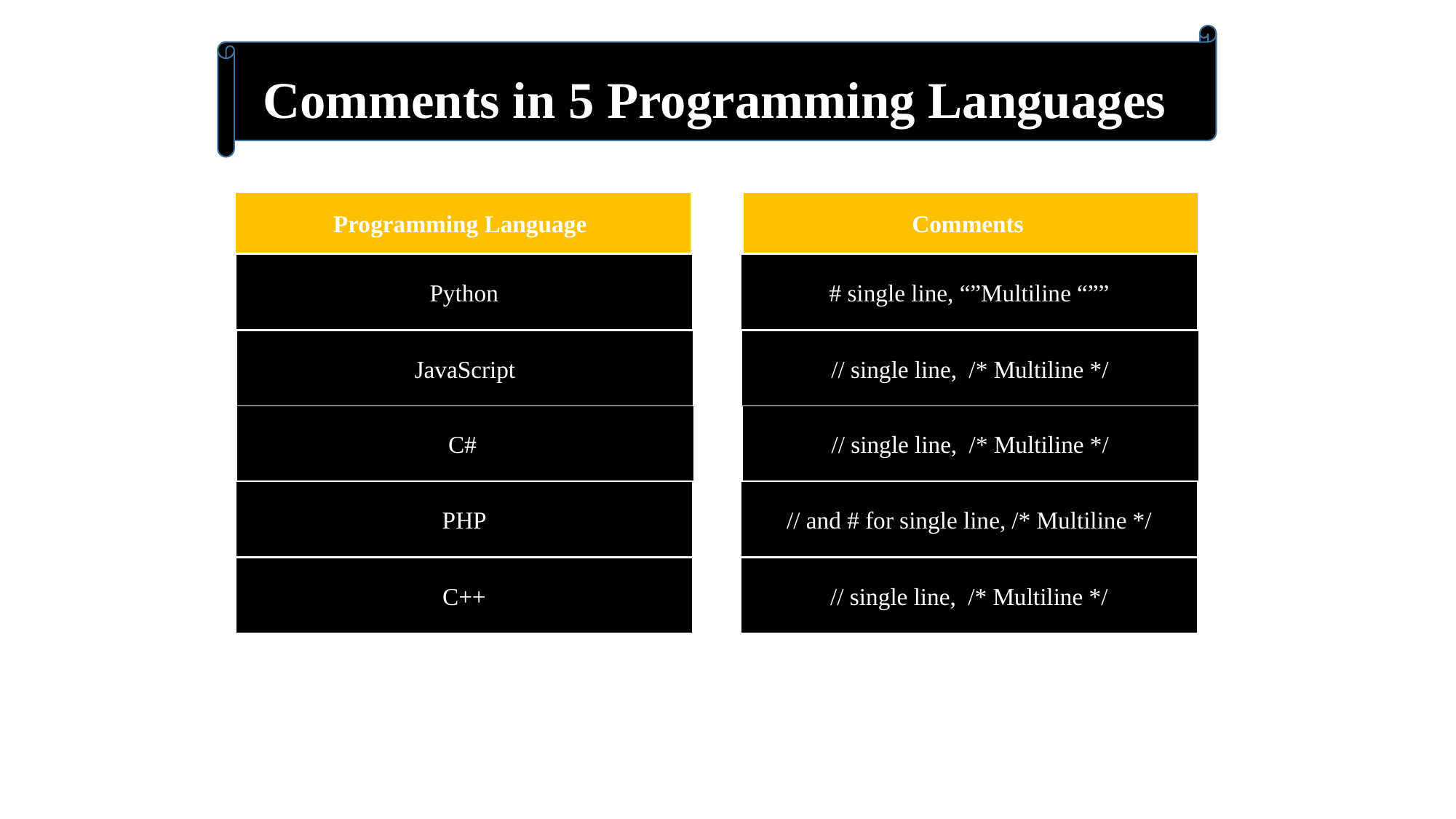

Comments in 5 Programming Languages

Programming Language
Comments
Python
# single line, “”Multiline “””
JavaScript
// single line,  /* Multiline */
C#
// single line,  /* Multiline */
PHP
// and # for single line, /* Multiline */
C++
// single line,  /* Multiline */